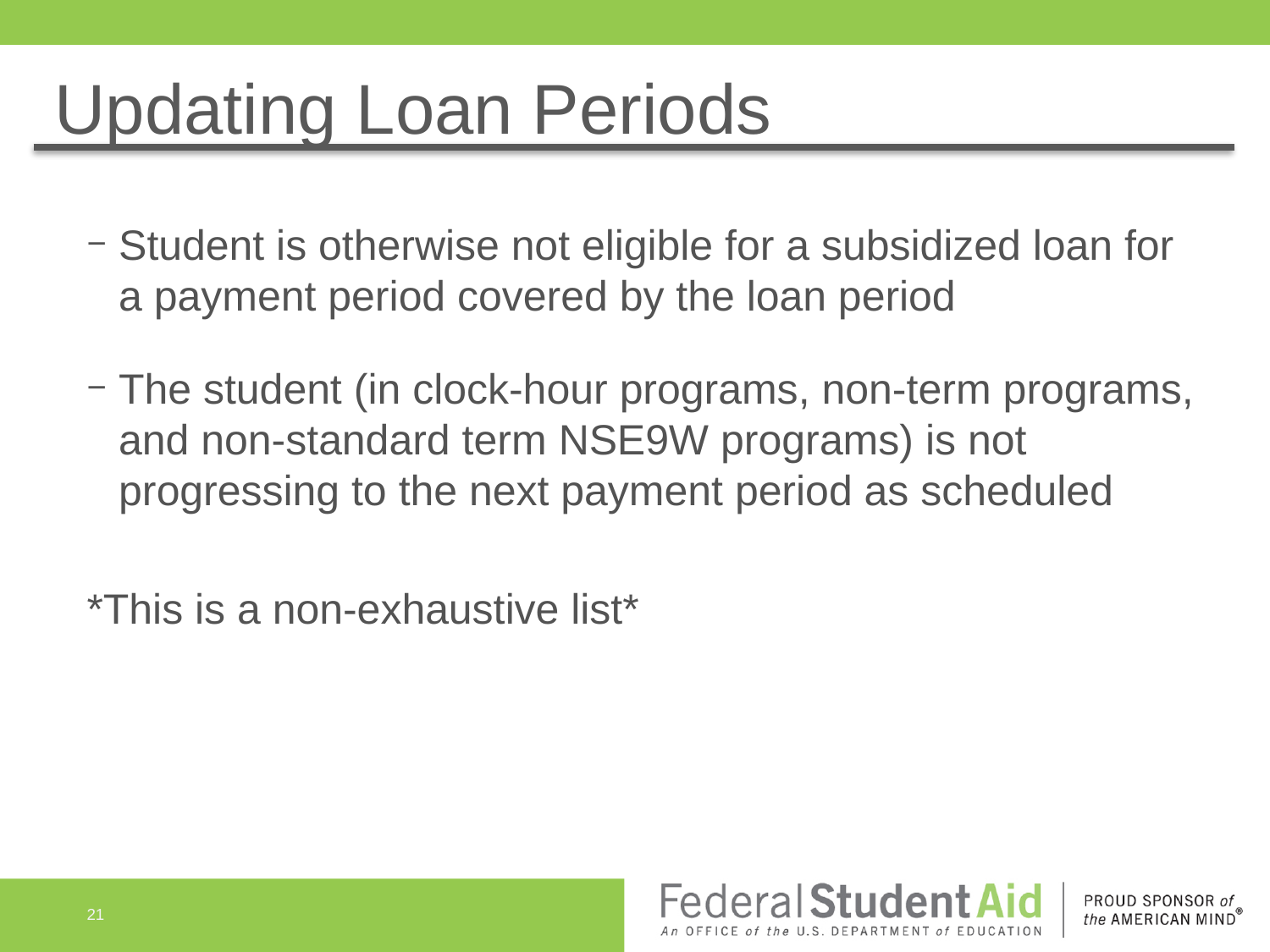

# Updating Loan Periods
Student is otherwise not eligible for a subsidized loan for a payment period covered by the loan period
The student (in clock-hour programs, non-term programs, and non-standard term NSE9W programs) is not progressing to the next payment period as scheduled

*This is a non-exhaustive list*
21